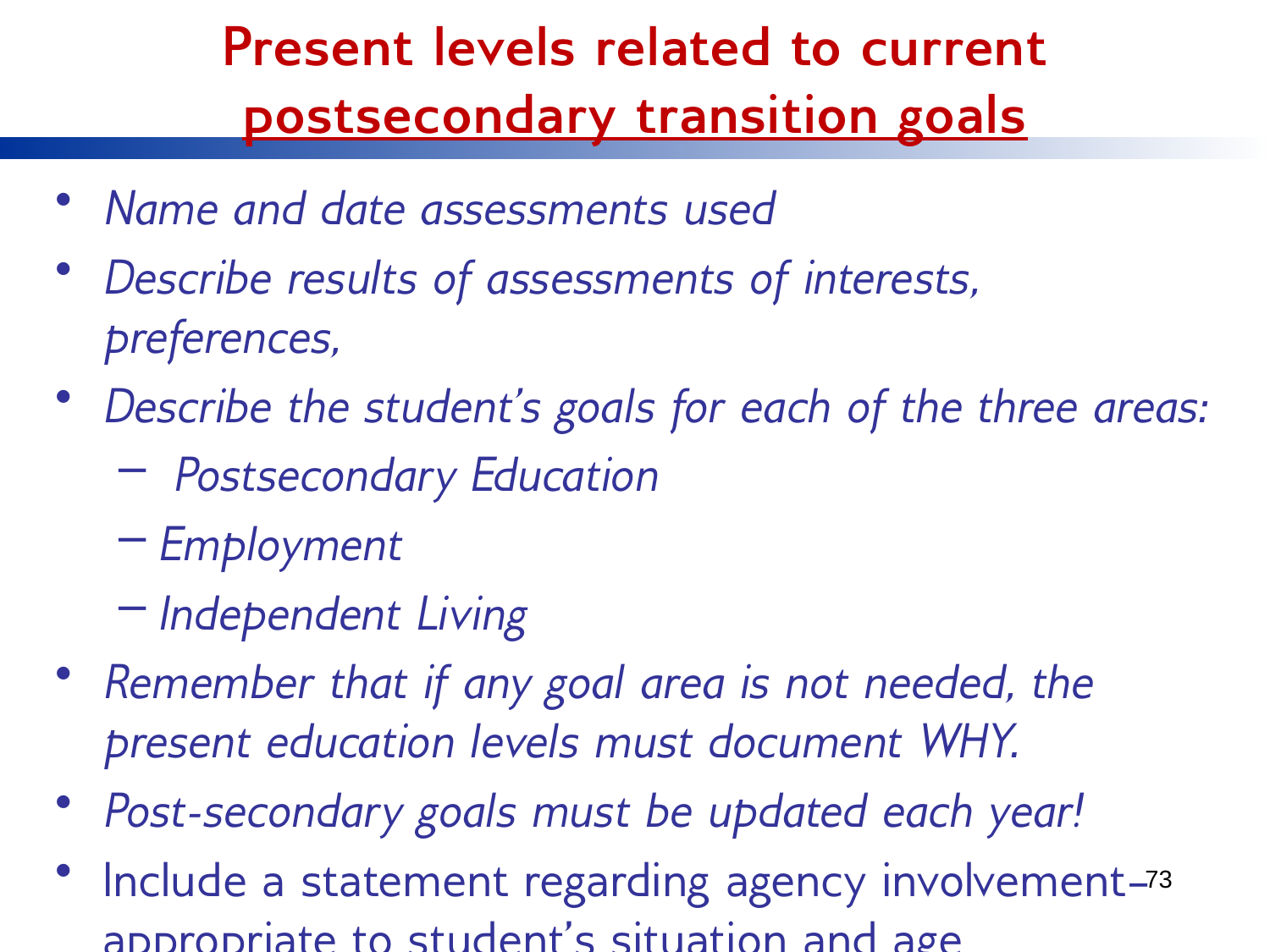

# Present levels related to current postsecondary transition goals
Name and date assessments used
Describe results of assessments of interests, preferences,
Describe the student’s goals for each of the three areas:
 Postsecondary Education
Employment
Independent Living
Remember that if any goal area is not needed, the present education levels must document WHY.
Post-secondary goals must be updated each year!
Include a statement regarding agency involvement– appropriate to student’s situation and age

73